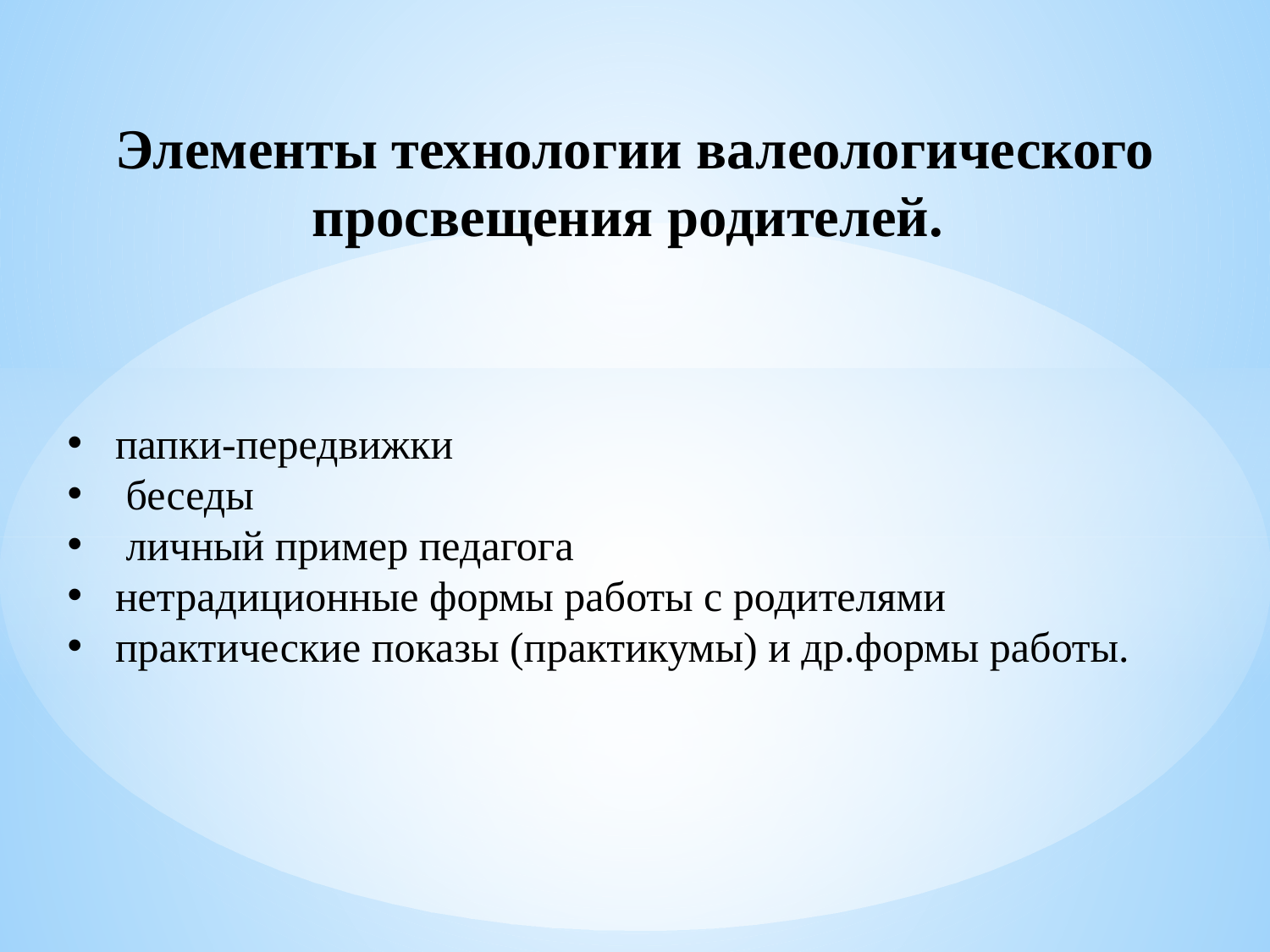

Элементы технологии валеологического просвещения родителей.

папки-передвижки
 беседы
 личный пример педагога
нетрадиционные формы работы с родителями
практические показы (практикумы) и др.формы работы.